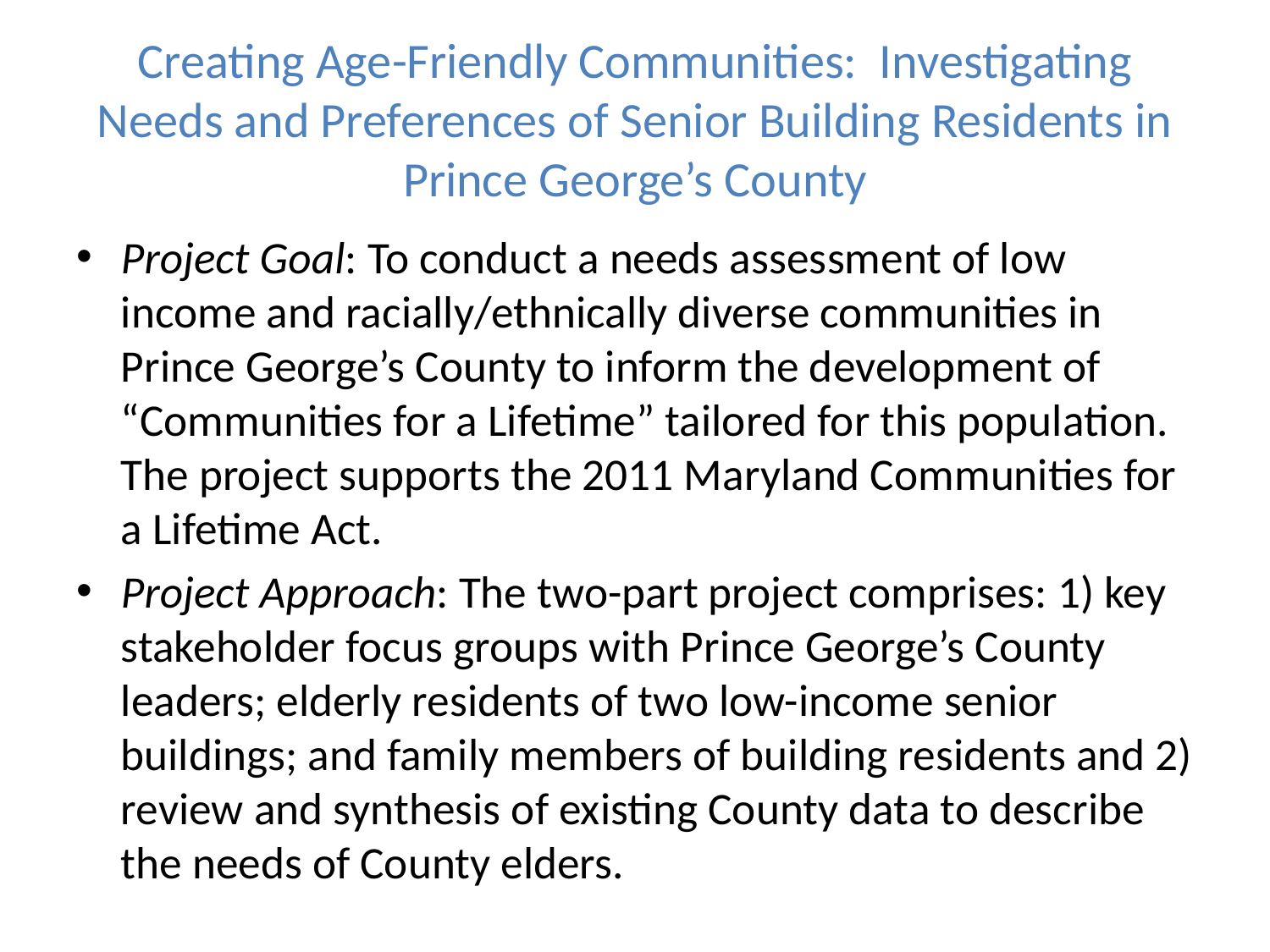

# Creating Age-Friendly Communities:  Investigating Needs and Preferences of Senior Building Residents in Prince George’s County
Project Goal: To conduct a needs assessment of low income and racially/ethnically diverse communities in Prince George’s County to inform the development of “Communities for a Lifetime” tailored for this population. The project supports the 2011 Maryland Communities for a Lifetime Act.
Project Approach: The two-part project comprises: 1) key stakeholder focus groups with Prince George’s County leaders; elderly residents of two low-income senior buildings; and family members of building residents and 2) review and synthesis of existing County data to describe the needs of County elders.